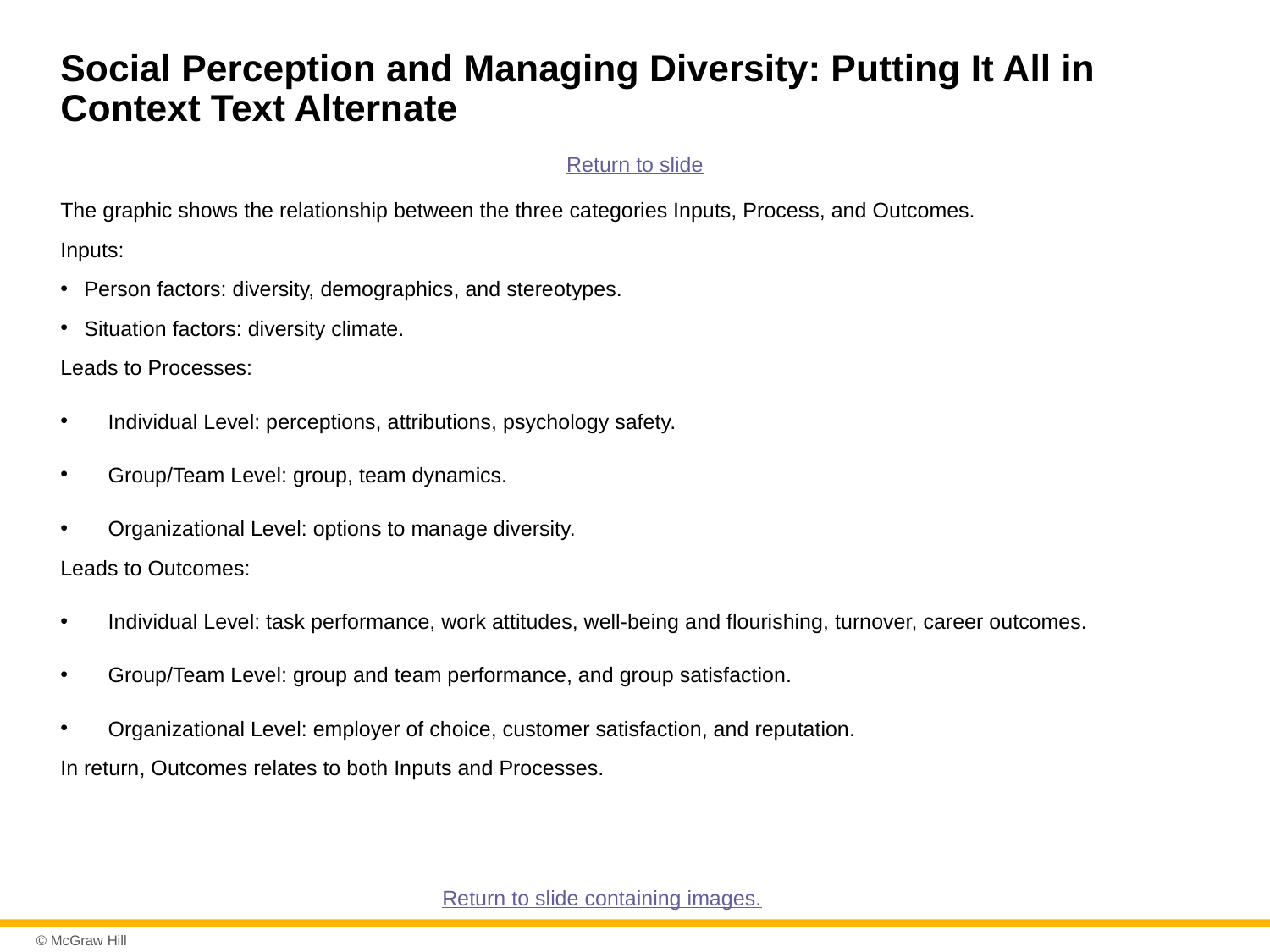

# Social Perception and Managing Diversity: Putting It All in Context Text Alternate
Return to slide
The graphic shows the relationship between the three categories Inputs, Process, and Outcomes.
Inputs:
Person factors: diversity, demographics, and stereotypes.
Situation factors: diversity climate.
Leads to Processes:
Individual Level: perceptions, attributions, psychology safety.
Group/Team Level: group, team dynamics.
Organizational Level: options to manage diversity.
Leads to Outcomes:
Individual Level: task performance, work attitudes, well-being and flourishing, turnover, career outcomes.
Group/Team Level: group and team performance, and group satisfaction.
Organizational Level: employer of choice, customer satisfaction, and reputation.
In return, Outcomes relates to both Inputs and Processes.

Return to slide containing images.